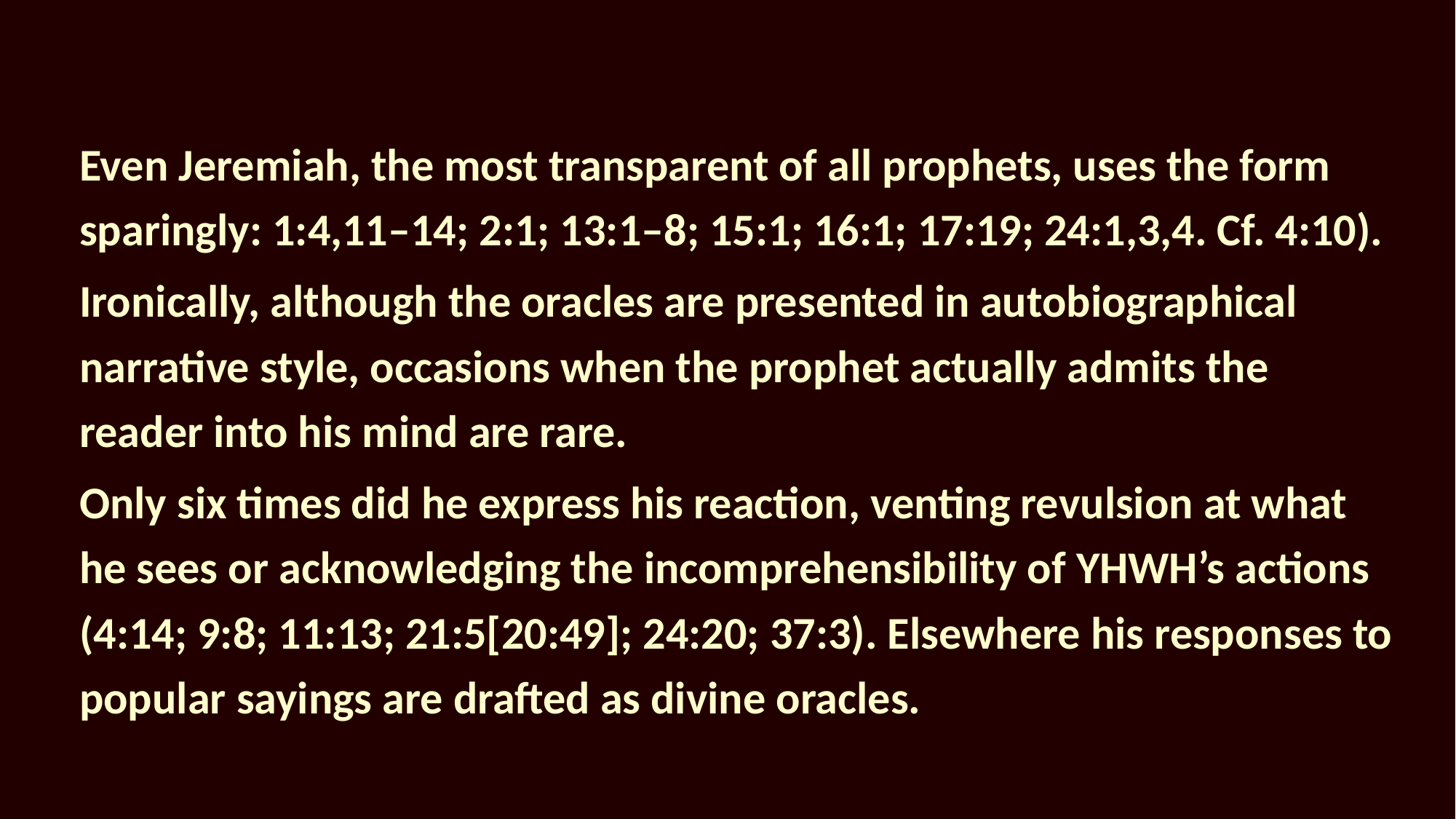

Even Jeremiah, the most transparent of all prophets, uses the form sparingly: 1:4,11–14; 2:1; 13:1–8; 15:1; 16:1; 17:19; 24:1,3,4. Cf. 4:10).
Ironically, although the oracles are presented in autobiographical narrative style, occasions when the prophet actually admits the reader into his mind are rare.
Only six times did he express his reaction, venting revulsion at what he sees or acknowledging the incomprehensibility of YHWH’s actions (4:14; 9:8; 11:13; 21:5[20:49]; 24:20; 37:3). Elsewhere his responses to popular sayings are drafted as divine oracles.